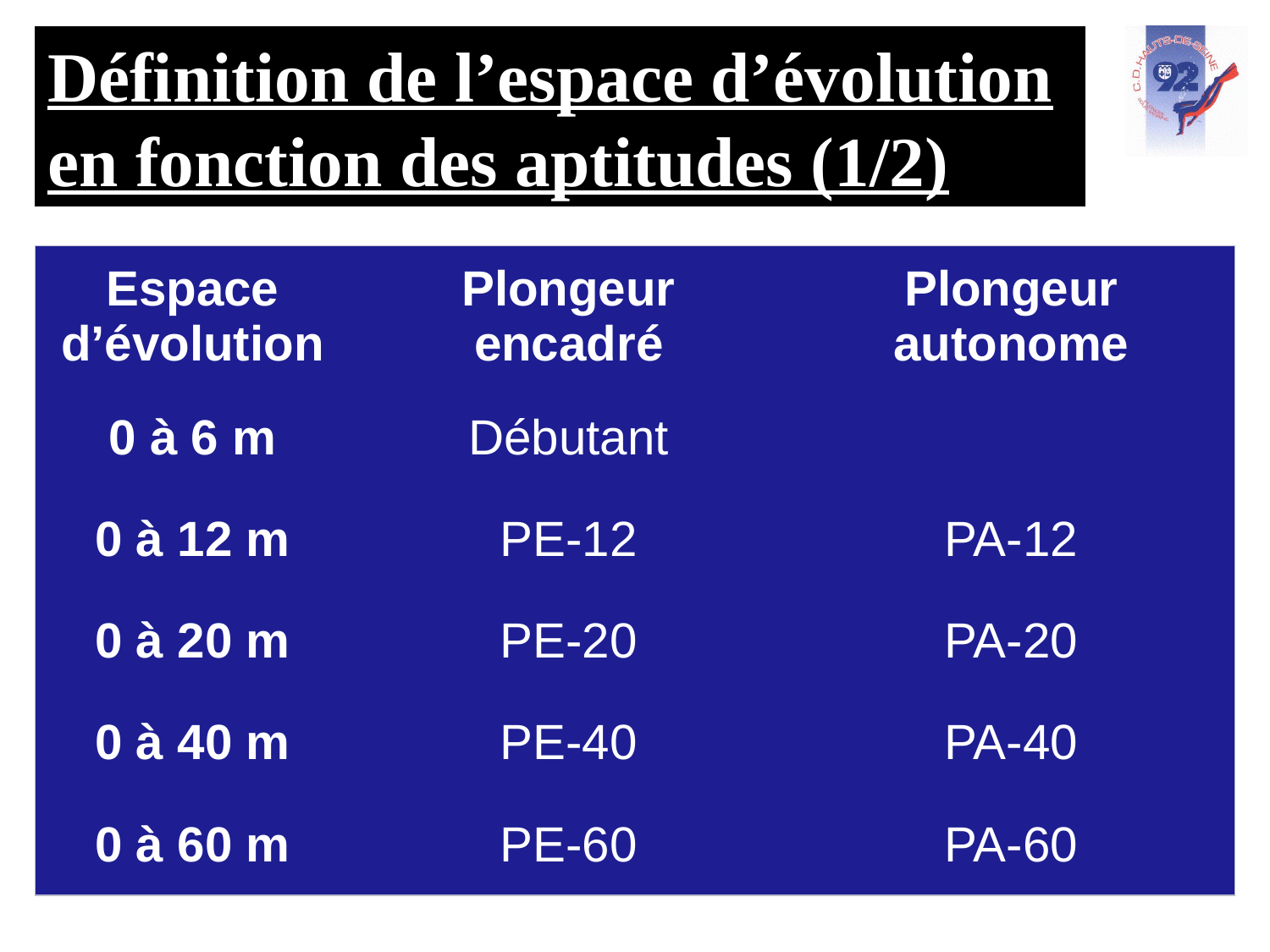

# Définition de l’espace d’évolution en fonction des aptitudes (1/2)
| Espace d’évolution | Plongeur encadré | Plongeur autonome |
| --- | --- | --- |
| 0 à 6 m | Débutant |  |
| 0 à 12 m | PE-12 | PA-12 |
| 0 à 20 m | PE-20 | PA-20 |
| 0 à 40 m | PE-40 | PA-40 |
| 0 à 60 m | PE-60 | PA-60 |